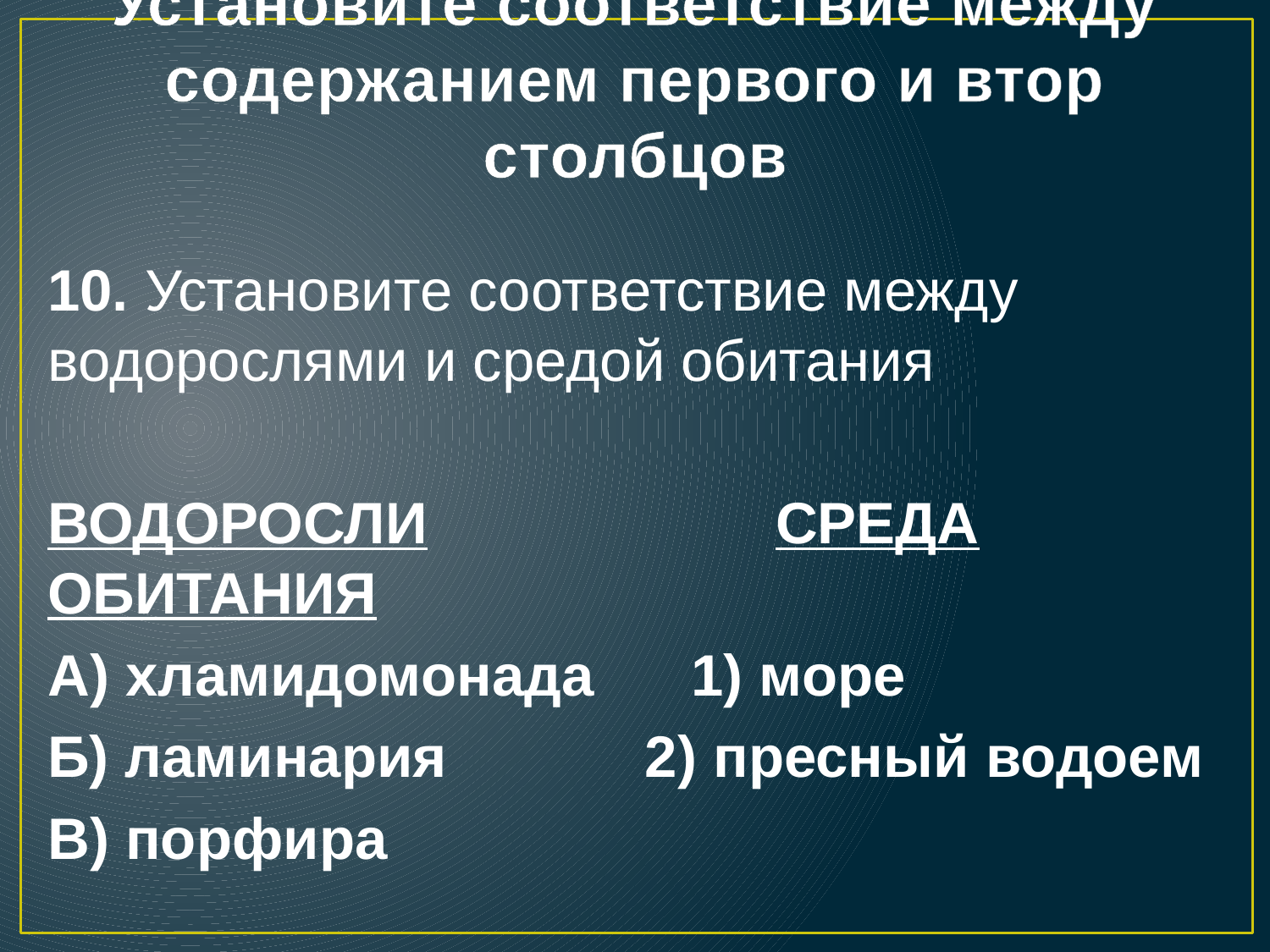

# Установите соответствие между содержанием первого и втор столбцов
10. Установите соответствие между водорослями и средой обитания

ВОДОРОСЛИ	                СРЕДА ОБИТАНИЯ
А) хламидомонада      1) море
Б) ламинария	        2) пресный водоем
В) порфира